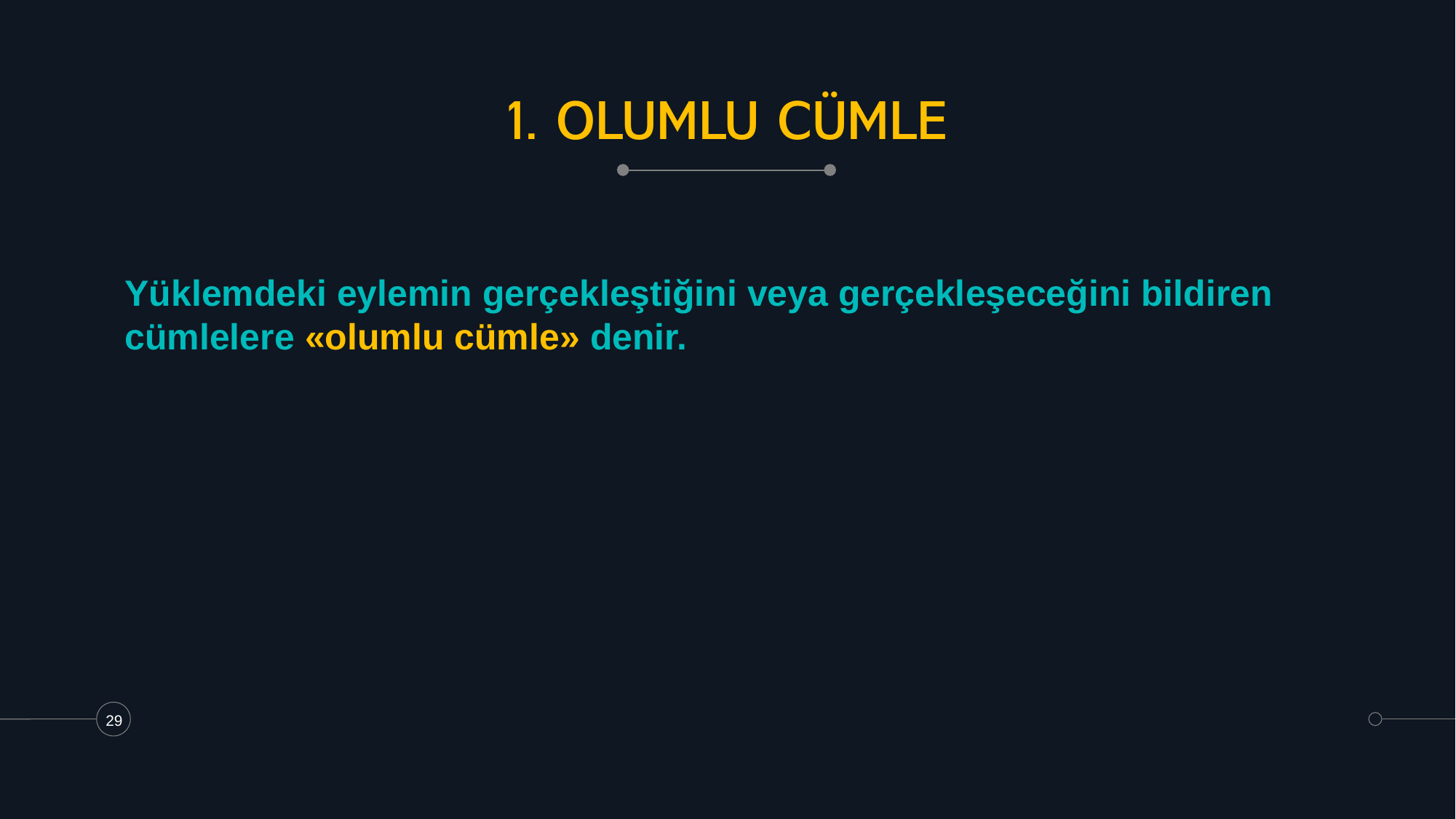

# 1. OLUMLU CÜMLE
Yüklemdeki eylemin gerçekleştiğini veya gerçekleşeceğini bildiren cümlelere «olumlu cümle» denir.
29